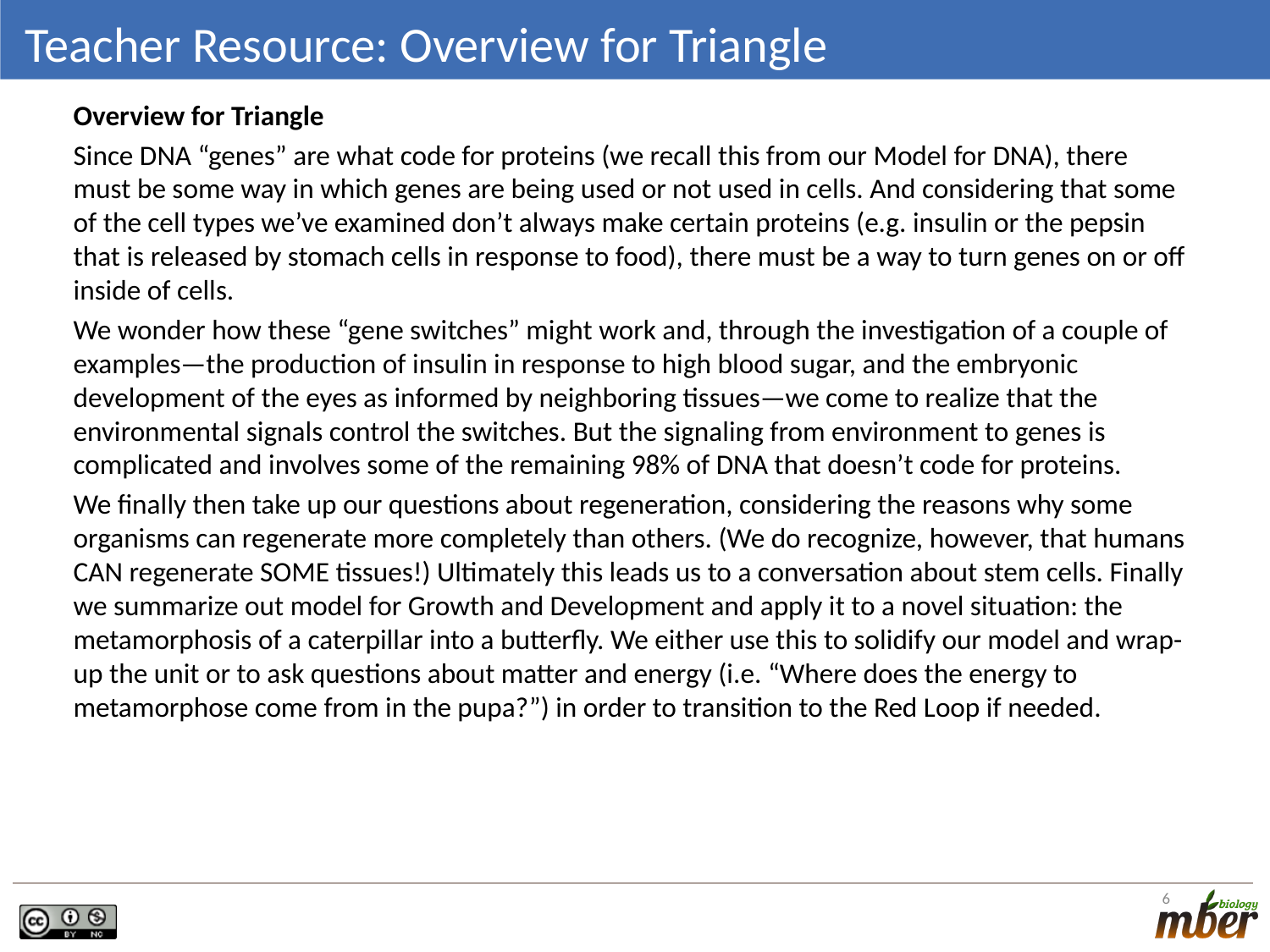

# Teacher Resource: Overview for Triangle
Overview for Triangle
Since DNA “genes” are what code for proteins (we recall this from our Model for DNA), there must be some way in which genes are being used or not used in cells. And considering that some of the cell types we’ve examined don’t always make certain proteins (e.g. insulin or the pepsin that is released by stomach cells in response to food), there must be a way to turn genes on or off inside of cells.
We wonder how these “gene switches” might work and, through the investigation of a couple of examples—the production of insulin in response to high blood sugar, and the embryonic development of the eyes as informed by neighboring tissues—we come to realize that the environmental signals control the switches. But the signaling from environment to genes is complicated and involves some of the remaining 98% of DNA that doesn’t code for proteins.
We finally then take up our questions about regeneration, considering the reasons why some organisms can regenerate more completely than others. (We do recognize, however, that humans CAN regenerate SOME tissues!) Ultimately this leads us to a conversation about stem cells. Finally we summarize out model for Growth and Development and apply it to a novel situation: the metamorphosis of a caterpillar into a butterfly. We either use this to solidify our model and wrap-up the unit or to ask questions about matter and energy (i.e. “Where does the energy to metamorphose come from in the pupa?”) in order to transition to the Red Loop if needed.

6